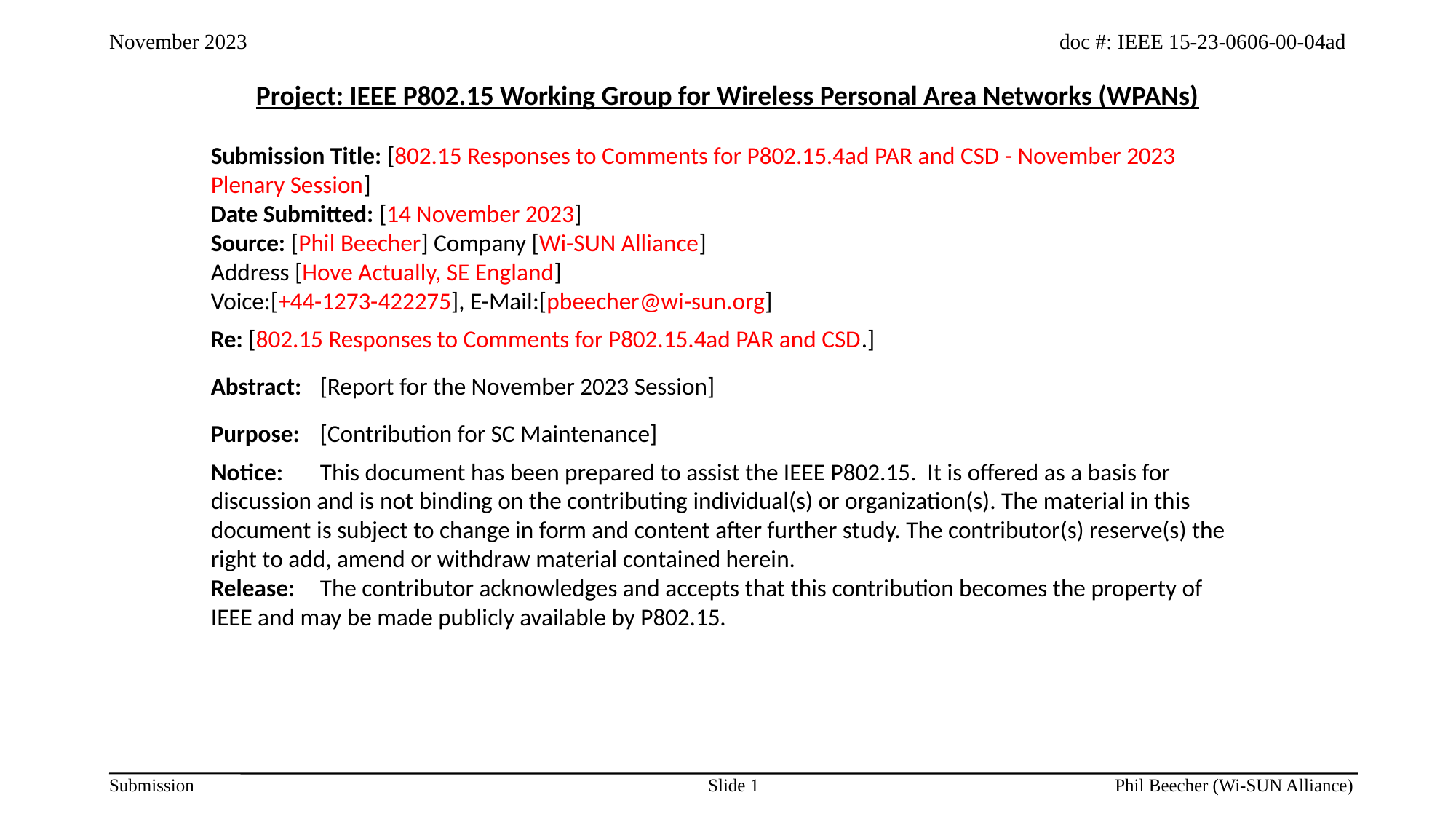

Project: IEEE P802.15 Working Group for Wireless Personal Area Networks (WPANs)

Submission Title: [802.15 Responses to Comments for P802.15.4ad PAR and CSD - November 2023 Plenary Session]
Date Submitted: [14 November 2023]
Source: [Phil Beecher] Company [Wi-SUN Alliance]
Address [Hove Actually, SE England]
Voice:[+44-1273-422275], E-Mail:[pbeecher@wi-sun.org]
Re: [802.15 Responses to Comments for P802.15.4ad PAR and CSD.]
Abstract:	[Report for the November 2023 Session]
Purpose:	[Contribution for SC Maintenance]
Notice:	This document has been prepared to assist the IEEE P802.15.  It is offered as a basis for discussion and is not binding on the contributing individual(s) or organization(s). The material in this document is subject to change in form and content after further study. The contributor(s) reserve(s) the right to add, amend or withdraw material contained herein.
Release:	The contributor acknowledges and accepts that this contribution becomes the property of IEEE and may be made publicly available by P802.15.
Slide 1
Phil Beecher (Wi-SUN Alliance)